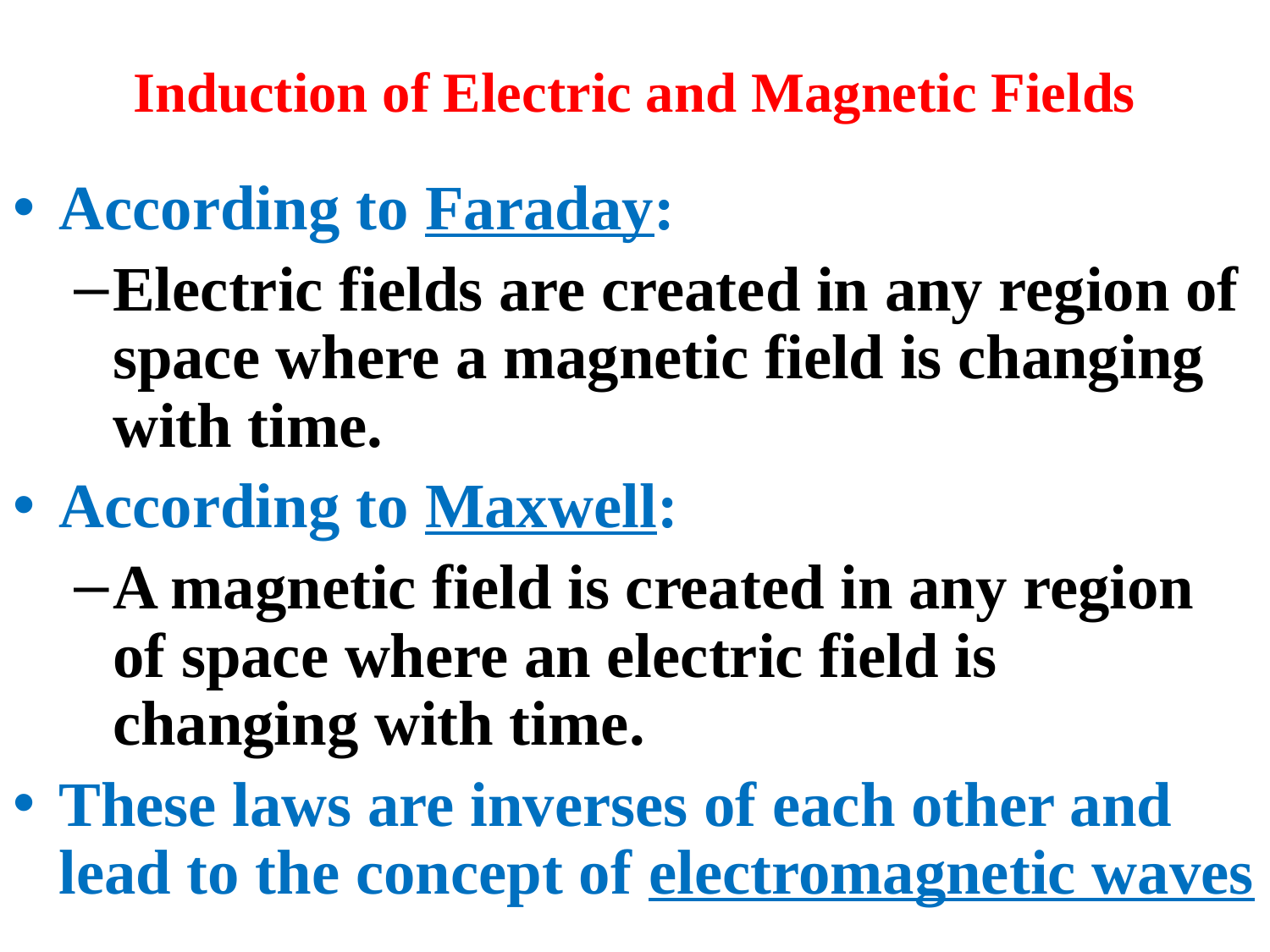

# Induction of Electric and Magnetic Fields
According to Faraday:
Electric fields are created in any region of space where a magnetic field is changing with time.
According to Maxwell:
A magnetic field is created in any region of space where an electric field is changing with time.
These laws are inverses of each other and lead to the concept of electromagnetic waves
According to Faraday:
Electric fields are created in any region of space where a magnetic field is changing with time.
According to Maxwell:
A magnetic field is created in any region of space where an electric field is changing with time.
These laws are inverses of each other and lead to the concept of electromagnetic waves